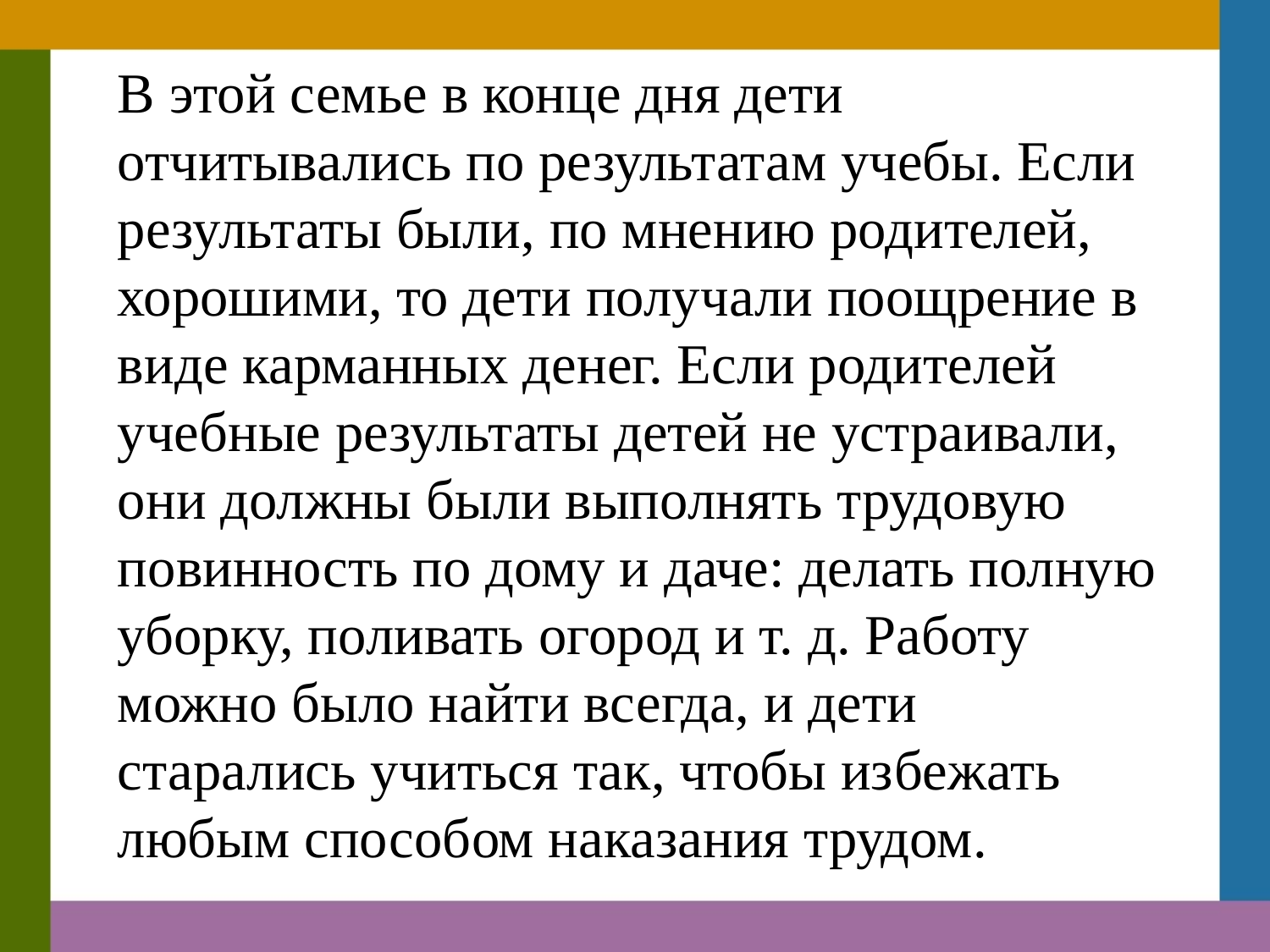

В этой семье в конце дня дети отчитывались по результатам учебы. Если результаты были, по мнению родителей, хорошими, то дети полу­чали поощрение в виде карманных денег. Если родителей учебные ре­зультаты детей не устраивали, они должны были выполнять трудовую повинность по дому и даче: делать полную уборку, поливать огород и т. д. Работу можно было найти всегда, и дети старались учиться так, чтобы из­бежать любым способом наказания трудом.